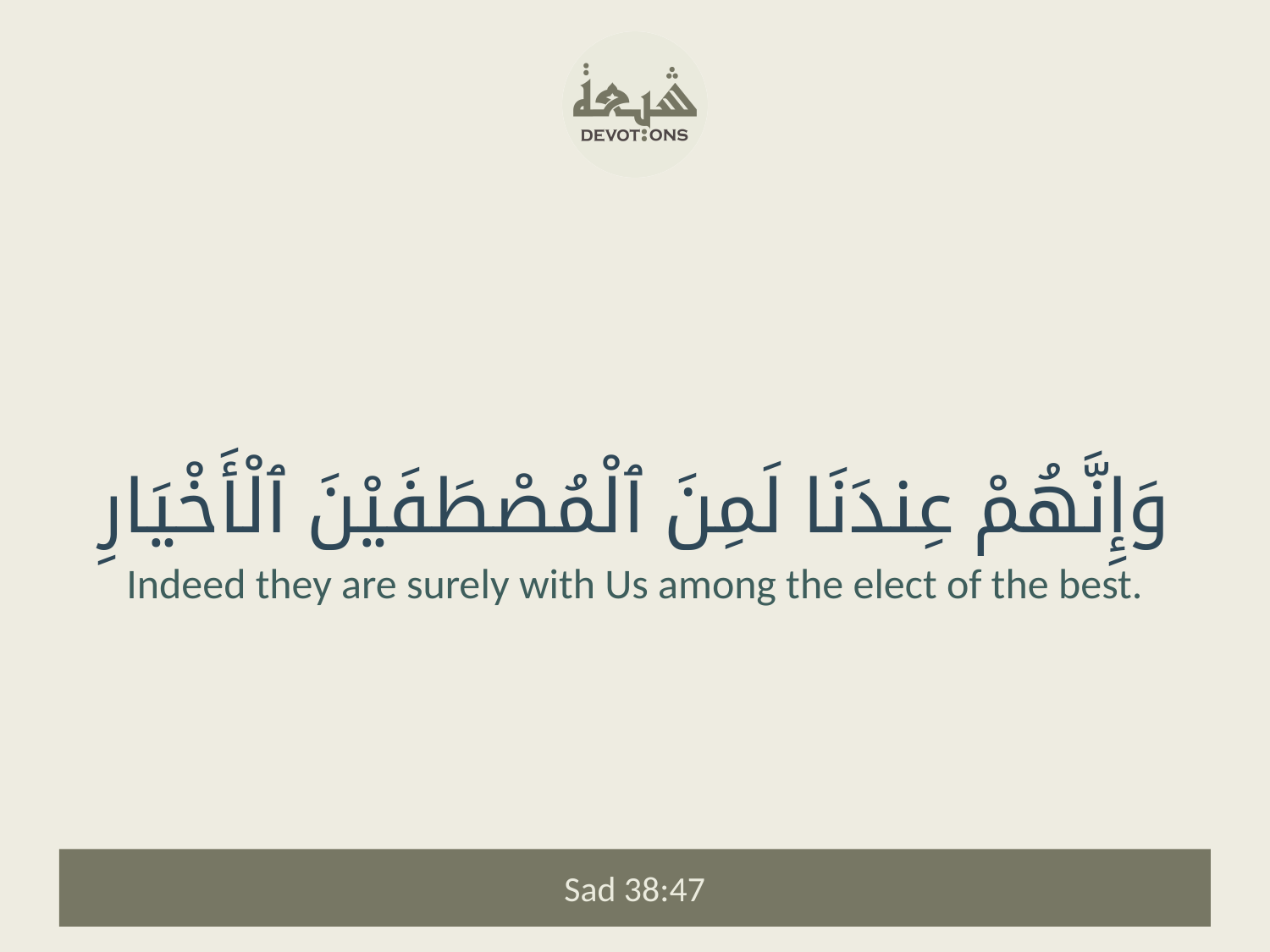

وَإِنَّهُمْ عِندَنَا لَمِنَ ٱلْمُصْطَفَيْنَ ٱلْأَخْيَارِ
Indeed they are surely with Us among the elect of the best.
Sad 38:47